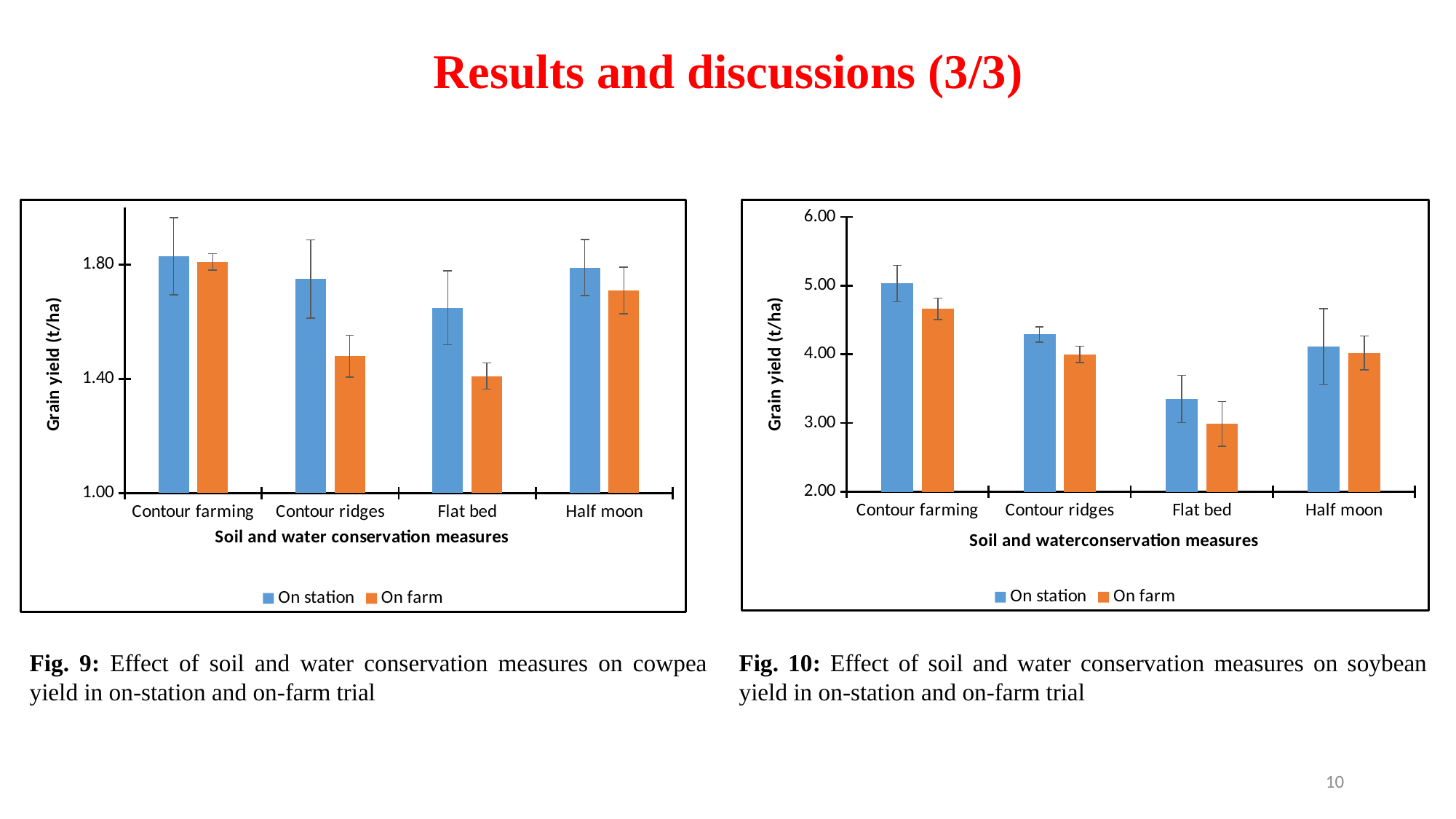

Results and discussions (3/3)

Fig. 9: Effect of soil and water conservation measures on cowpea yield in on-station and on-farm trial

Fig. 10: Effect of soil and water conservation measures on soybean yield in on-station and on-farm trial

### Chart

| Category | On station | On farm |
|---|---|---|
| Contour farming | 1.83 | 1.81 |
| Contour ridges | 1.75 | 1.48 |
| Flat bed | 1.65 | 1.41 |
| Half moon | 1.79 | 1.71 |

### Chart

| Category | On station | On farm |
|---|---|---|
| Contour farming | 5.03 | 4.659999999999996 |
| Contour ridges | 4.29 | 4.0 |
| Flat bed | 3.35 | 2.99 |
| Half moon | 4.109999999999999 | 4.02 |
10